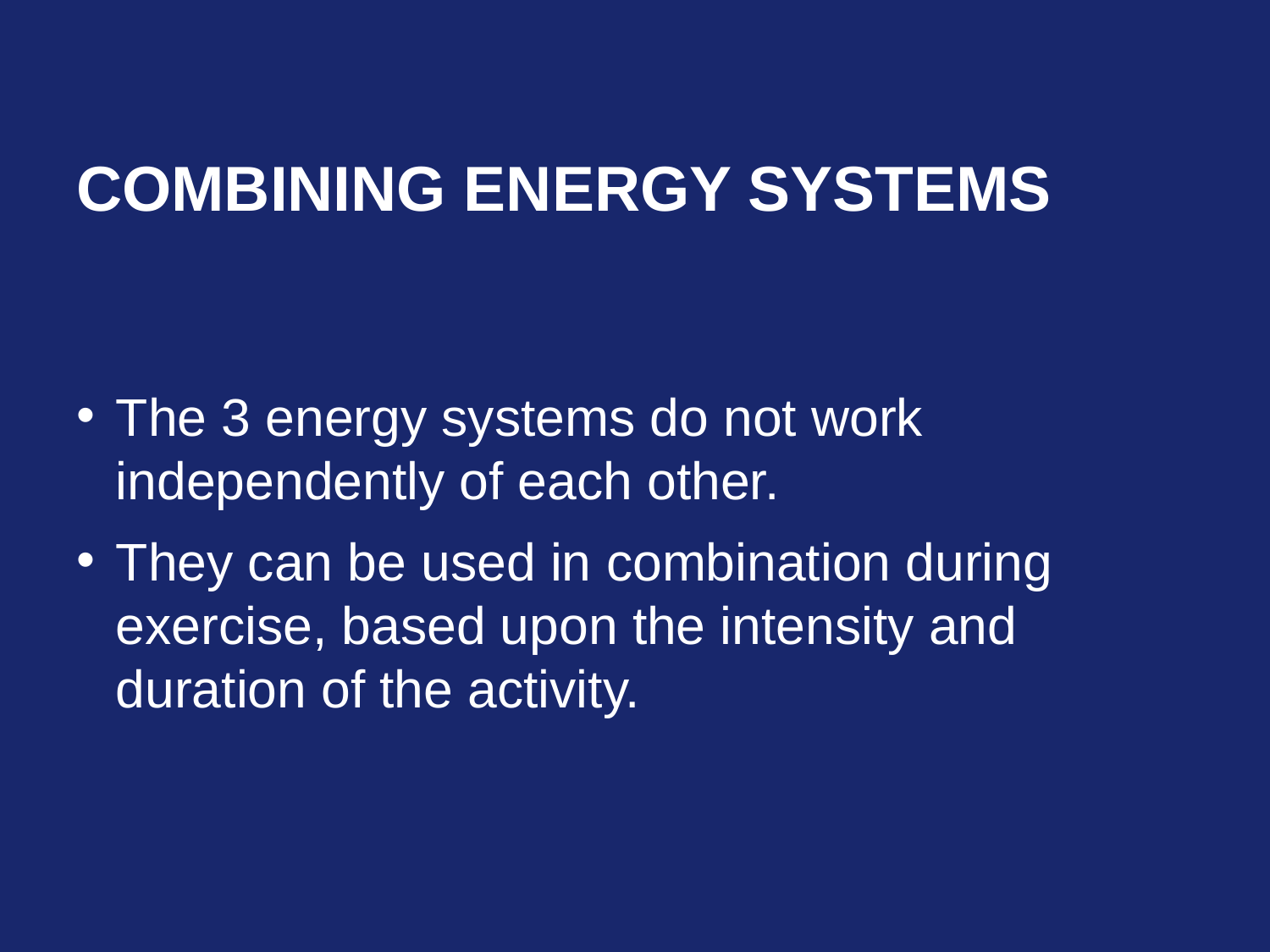

# Combining Energy Systems
The 3 energy systems do not work independently of each other.
They can be used in combination during exercise, based upon the intensity and duration of the activity.